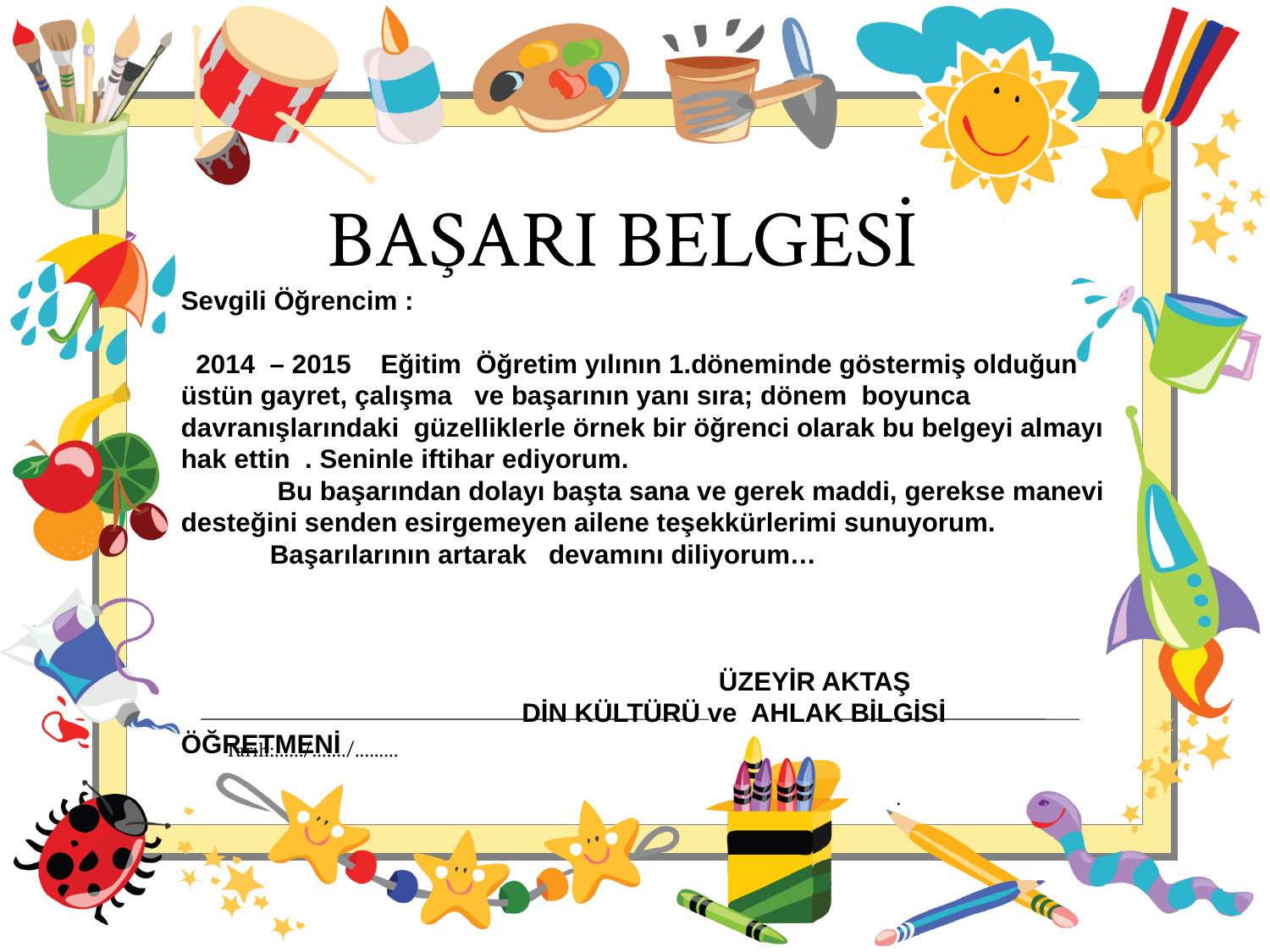

#
BAŞARI BELGESİ
Sevgili Öğrencim :

  2014  – 2015    Eğitim  Öğretim yılının 1.döneminde göstermiş olduğun üstün gayret, çalışma   ve başarının yanı sıra; dönem  boyunca davranışlarındaki  güzelliklerle örnek bir öğrenci olarak bu belgeyi almayı hak ettin  . Seninle iftihar ediyorum.
             Bu başarından dolayı başta sana ve gerek maddi, gerekse manevi desteğini senden esirgemeyen ailene teşekkürlerimi sunuyorum.
            Başarılarının artarak   devamını diliyorum…

                        			    ÜZEYİR AKTAŞ
                                              DİN KÜLTÜRÜ ve  AHLAK BİLGİSİ ÖĞRETMENİ

.

Tarih:....../......./.........